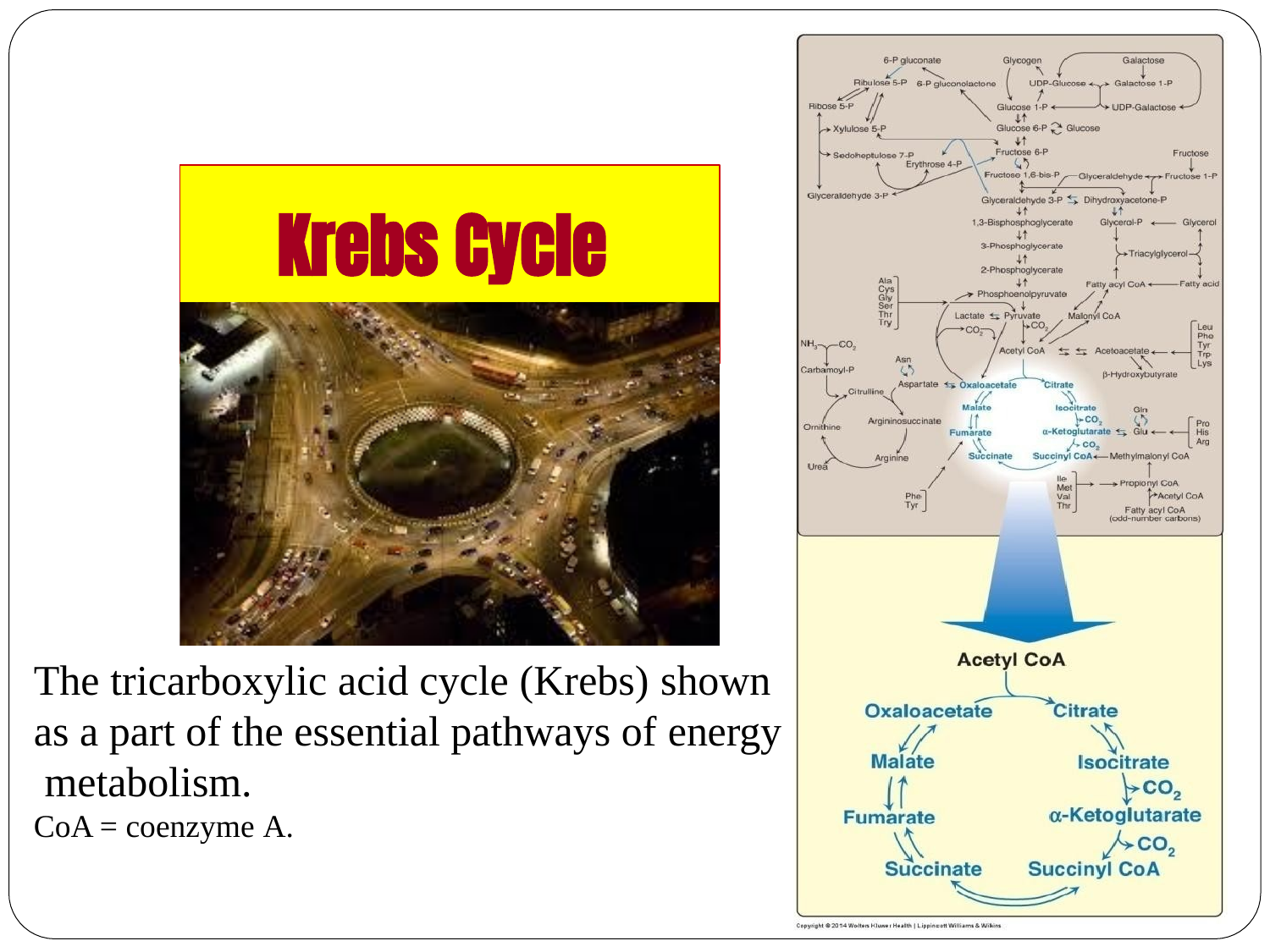

# Krebs Cycle

The tricarboxylic acid cycle (Krebs) shown  as a part of the essential pathways of energy  metabolism.
CoA = coenzyme A.